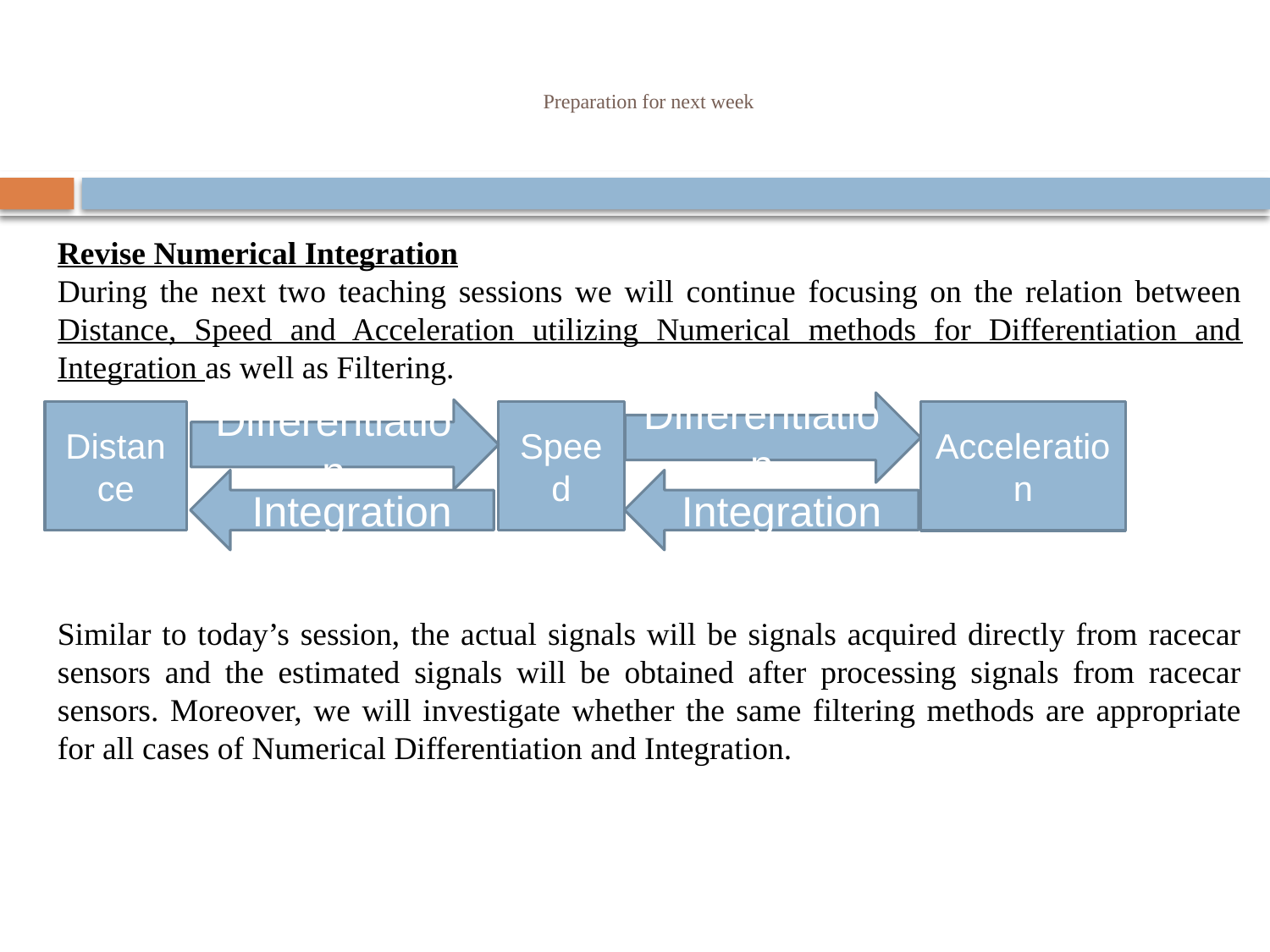

# Preparation for next week
Revise Numerical Integration
During the next two teaching sessions we will continue focusing on the relation between Distance, Speed and Acceleration utilizing Numerical methods for Differentiation and Integration as well as Filtering.

Similar to today’s session, the actual signals will be signals acquired directly from racecar sensors and the estimated signals will be obtained after processing signals from racecar sensors. Moreover, we will investigate whether the same filtering methods are appropriate for all cases of Numerical Differentiation and Integration.

Differentiation
Differentiation
Distance
Speed
Acceleration
Integration
Integration